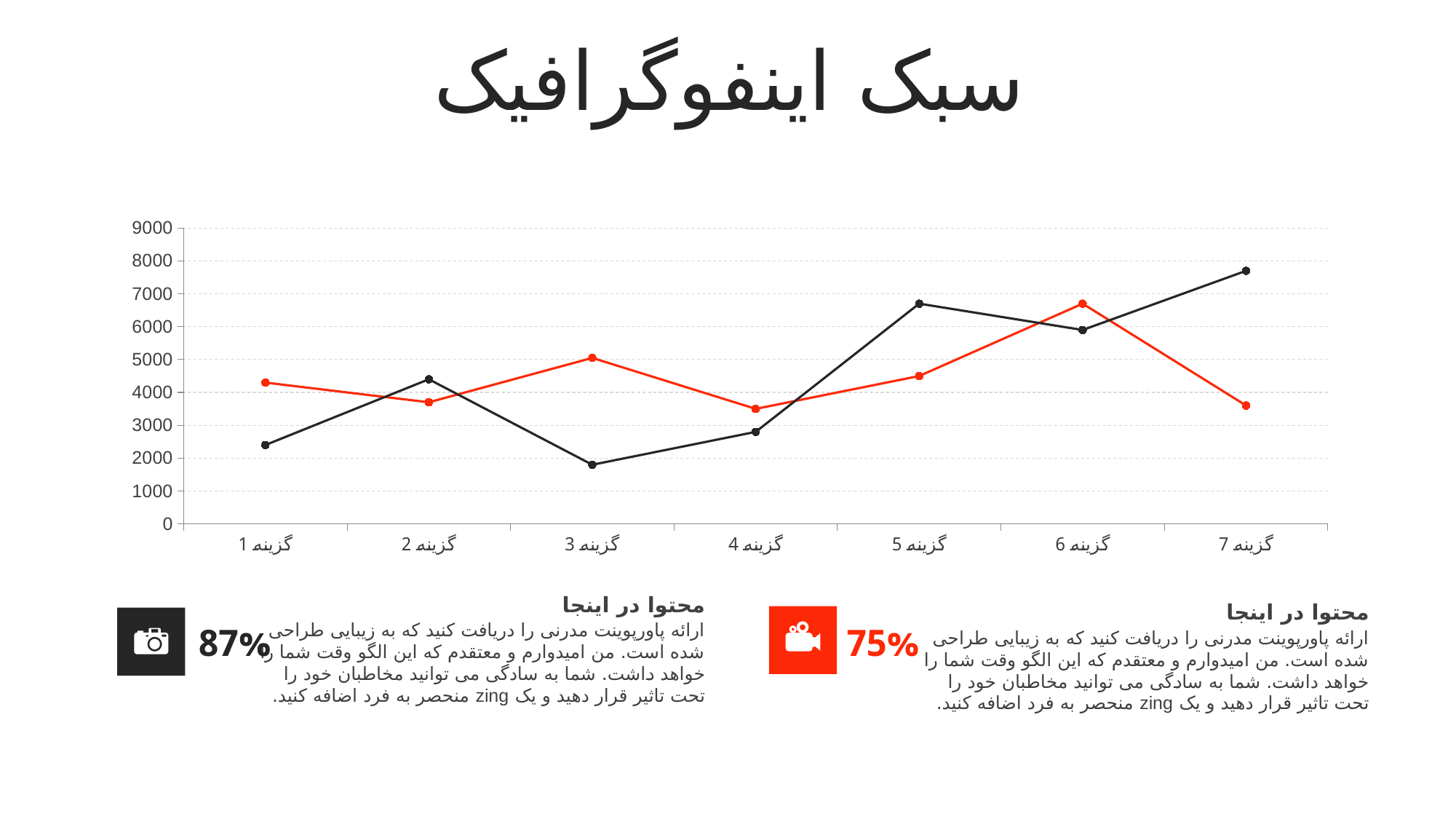

سبک اینفوگرافیک

### Chart

| Category | Series 1 | Series 2 |
|---|---|---|
| گزینه 1 | 4300.0 | 2400.0 |
| گزینه 2 | 3700.0 | 4400.0 |
| گزینه 3 | 5050.0 | 1800.0 |
| گزینه 4 | 3500.0 | 2800.0 |
| گزینه 5 | 4500.0 | 6700.0 |
| گزینه 6 | 6700.0 | 5900.0 |
| گزینه 7 | 3600.0 | 7700.0 |
محتوا در اینجا
ارائه پاورپوینت مدرنی را دریافت کنید که به زیبایی طراحی شده است. من امیدوارم و معتقدم که این الگو وقت شما را خواهد داشت. شما به سادگی می توانید مخاطبان خود را تحت تاثیر قرار دهید و یک zing منحصر به فرد اضافه کنید.
محتوا در اینجا
ارائه پاورپوینت مدرنی را دریافت کنید که به زیبایی طراحی شده است. من امیدوارم و معتقدم که این الگو وقت شما را خواهد داشت. شما به سادگی می توانید مخاطبان خود را تحت تاثیر قرار دهید و یک zing منحصر به فرد اضافه کنید.

87%
75%